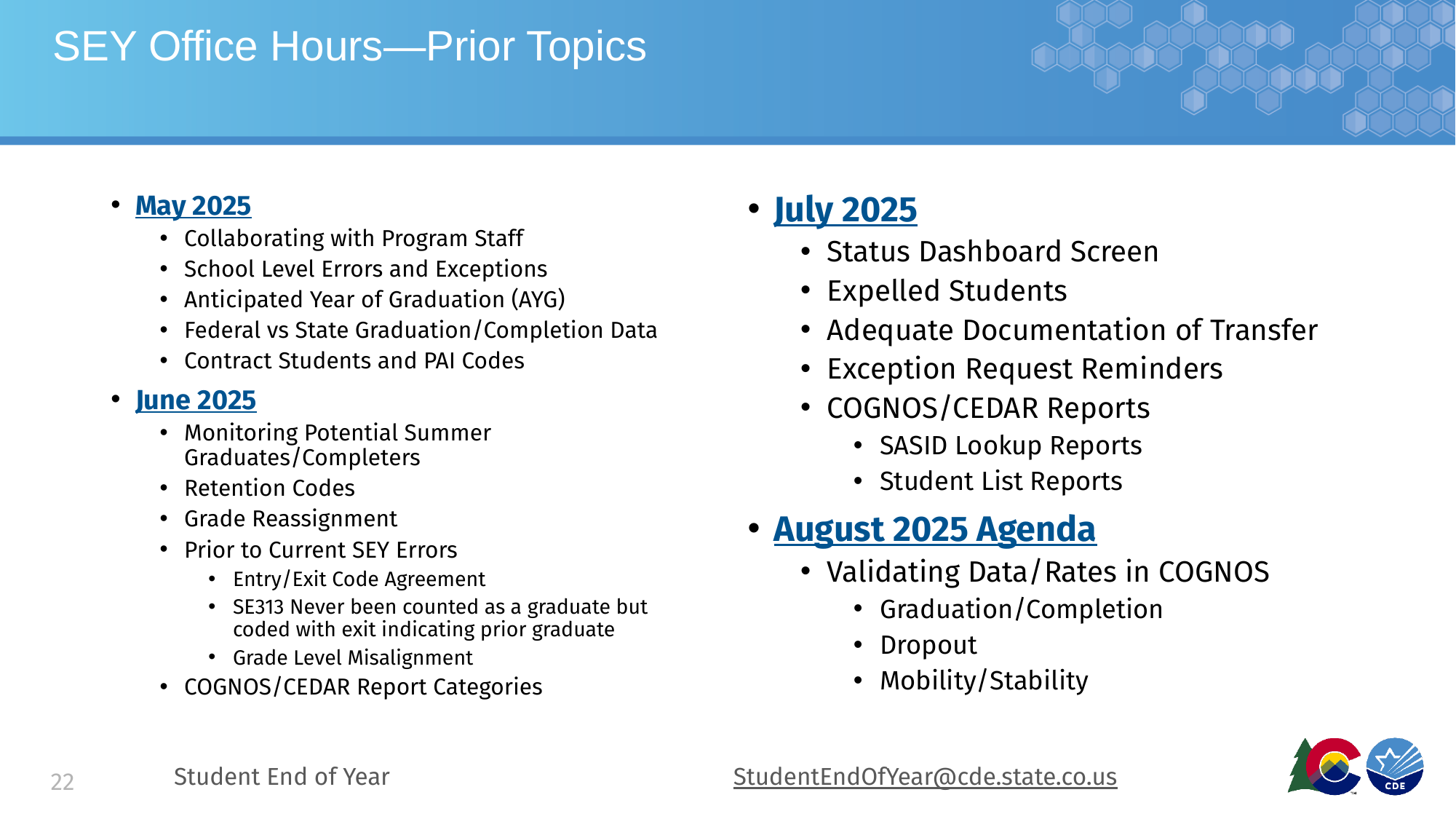

# SEY Office Hours—Prior Topics
May 2025
Collaborating with Program Staff
School Level Errors and Exceptions
Anticipated Year of Graduation (AYG)
Federal vs State Graduation/Completion Data
Contract Students and PAI Codes
June 2025
Monitoring Potential Summer Graduates/Completers
Retention Codes
Grade Reassignment
Prior to Current SEY Errors
Entry/Exit Code Agreement
SE313 Never been counted as a graduate but coded with exit indicating prior graduate
Grade Level Misalignment
COGNOS/CEDAR Report Categories

July 2025
Status Dashboard Screen
Expelled Students
Adequate Documentation of Transfer
Exception Request Reminders
COGNOS/CEDAR Reports
SASID Lookup Reports
Student List Reports
August 2025 Agenda
Validating Data/Rates in COGNOS
Graduation/Completion
Dropout
Mobility/Stability
Student End of Year
StudentEndOfYear@cde.state.co.us
22